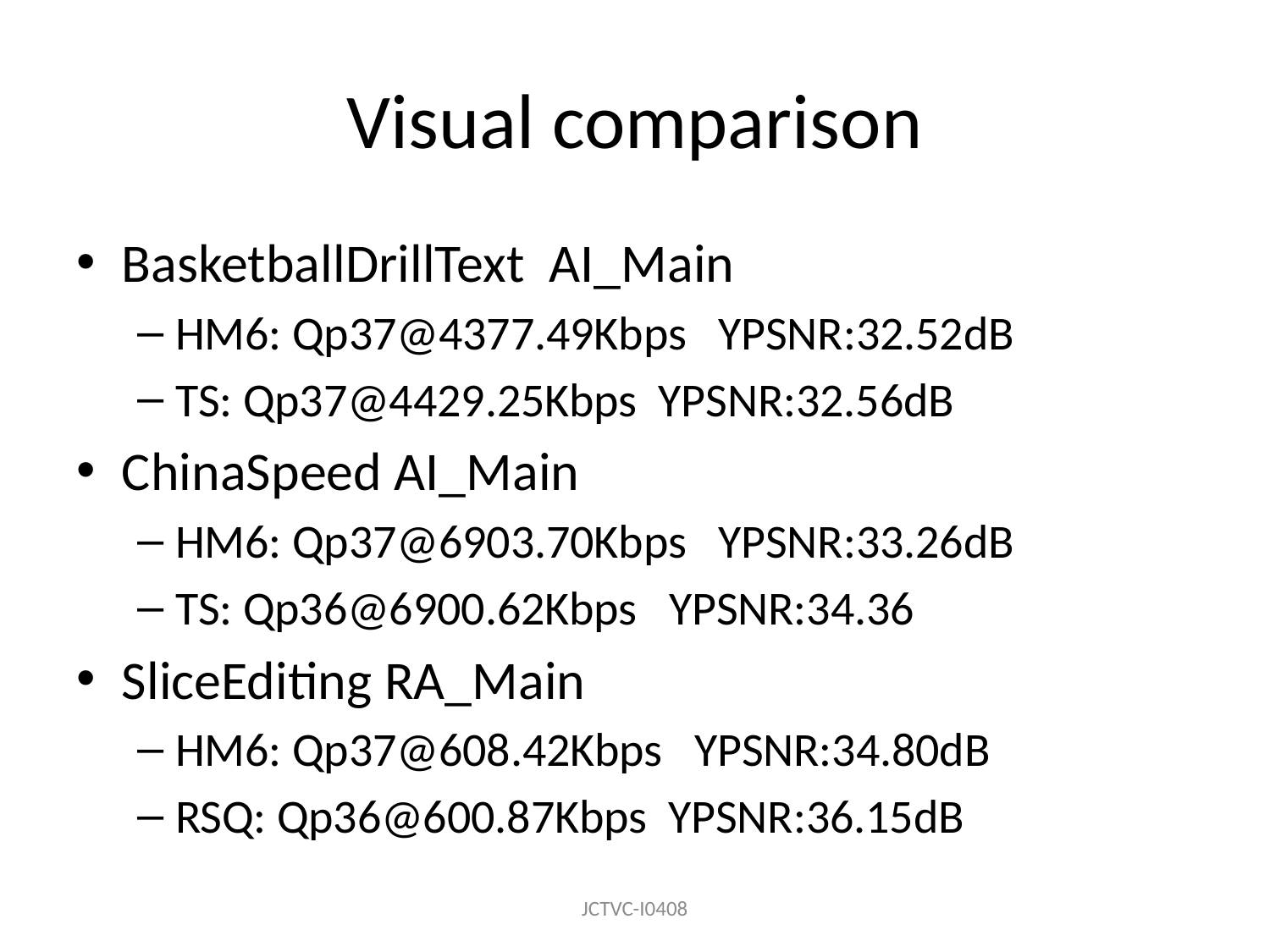

# Visual comparison
BasketballDrillText  AI_Main
HM6: Qp37@4377.49Kbps   YPSNR:32.52dB
TS: Qp37@4429.25Kbps  YPSNR:32.56dB
ChinaSpeed AI_Main
HM6: Qp37@6903.70Kbps   YPSNR:33.26dB
TS: Qp36@6900.62Kbps   YPSNR:34.36
SliceEditing RA_Main
HM6: Qp37@608.42Kbps   YPSNR:34.80dB
RSQ: Qp36@600.87Kbps  YPSNR:36.15dB

JCTVC-I0408